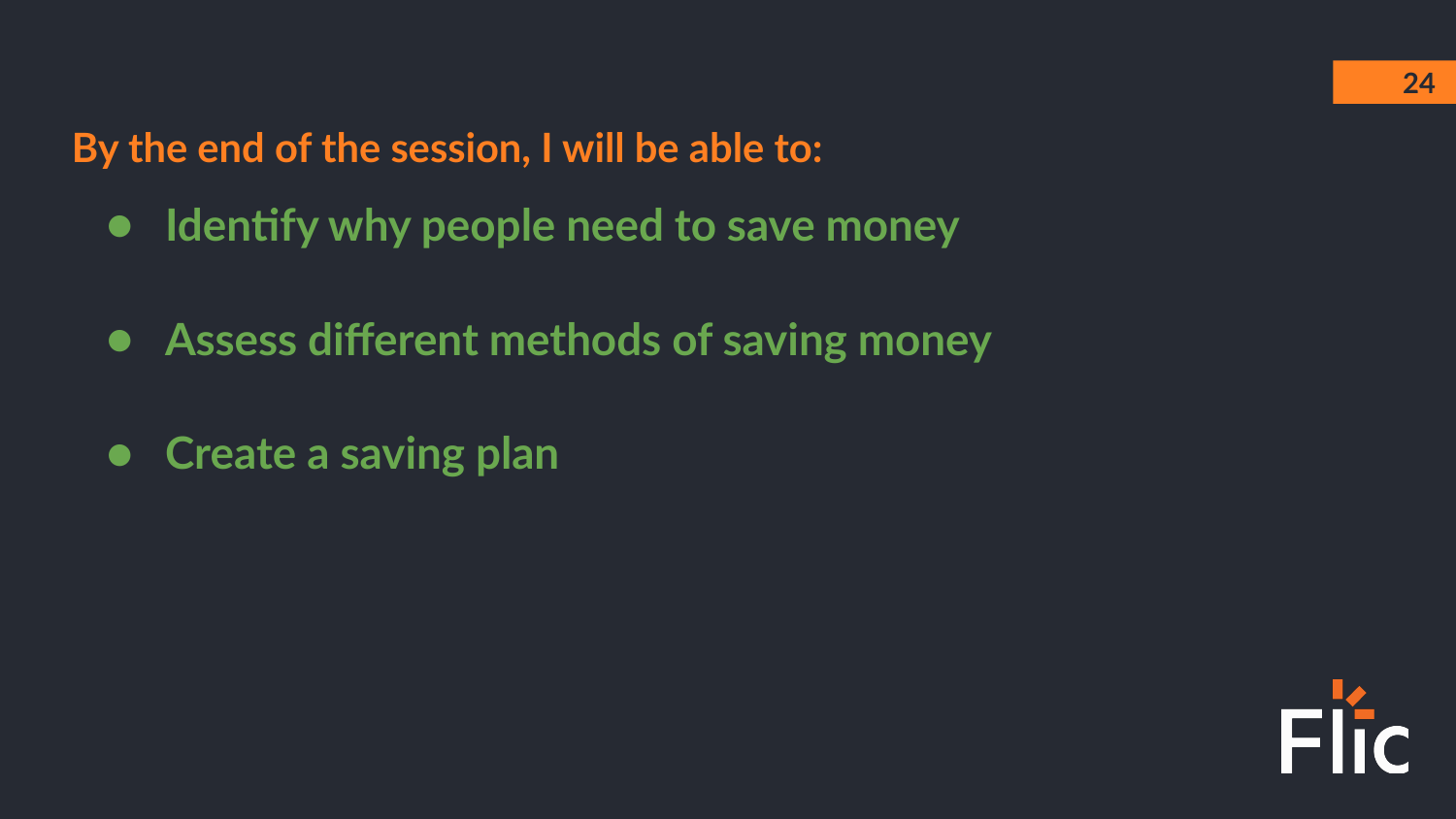

24
By the end of the session, I will be able to:

Identify why people need to save money

Assess different methods of saving money

Create a saving plan